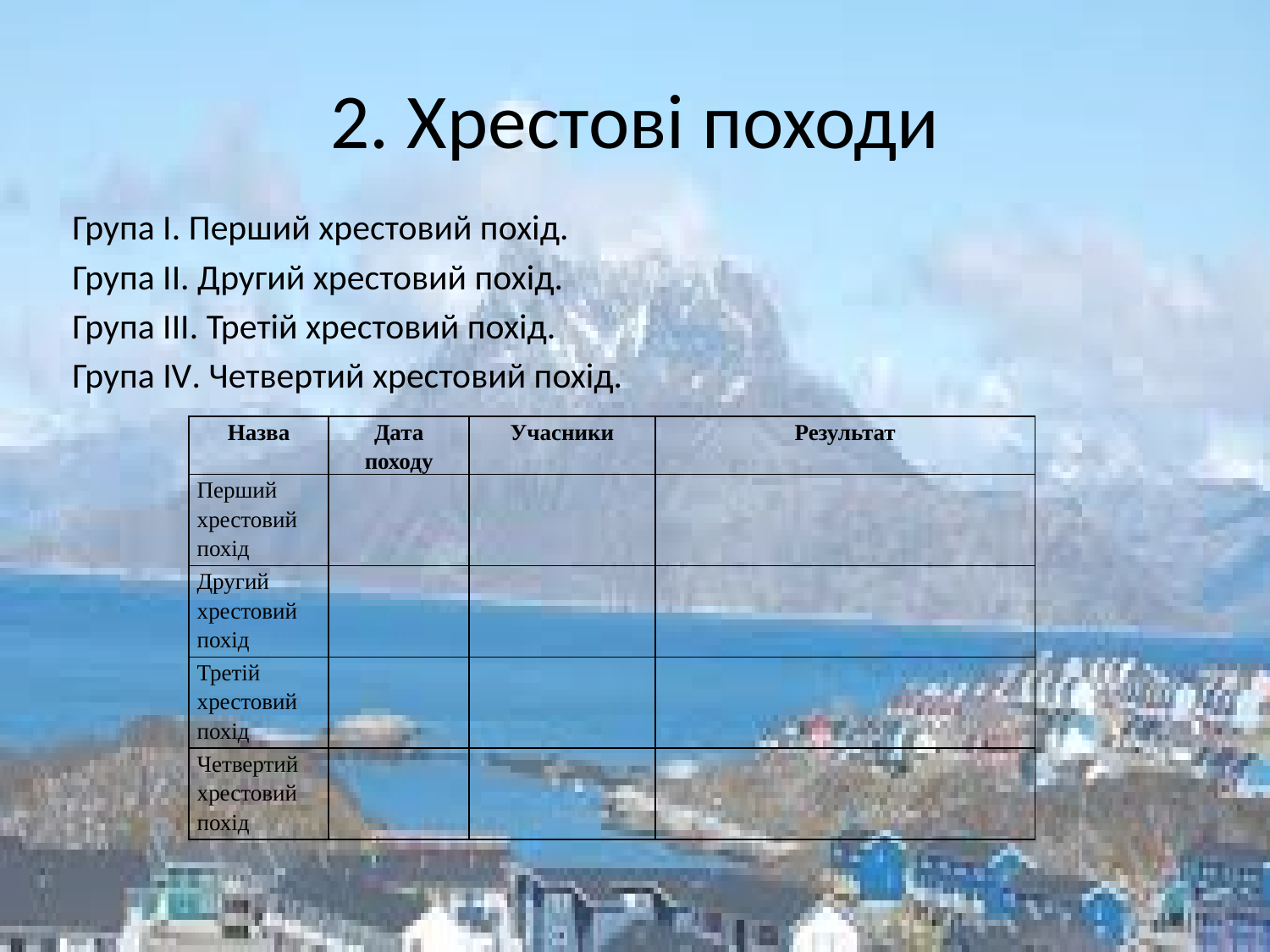

# 2. Хрестові походи
Група І. Перший хрестовий похід.
Група ІІ. Другий хрестовий похід.
Група ІІІ. Третій хрестовий похід.
Група IV. Четвертий хрестовий похід.

| Назва | Дата походу | Учасники | Результат |
| --- | --- | --- | --- |
| Перший хрестовий похід |  |  |  |
| Другий хрестовий похід |  |  |  |
| Третій хрестовий похід |  |  |  |
| Четвертий хрестовий похід |  |  |  |